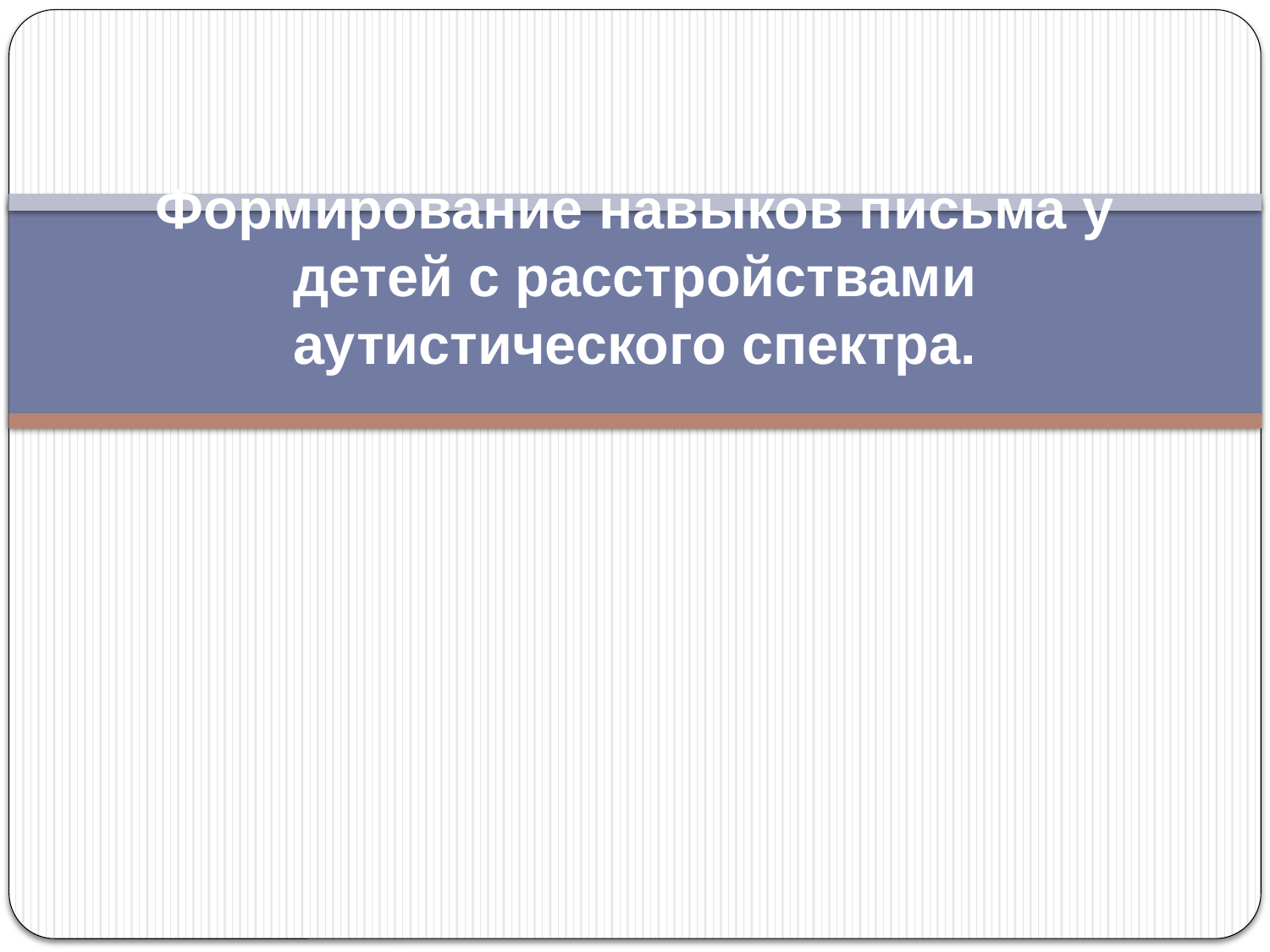

# Формирование навыков письма у детей с расстройствами аутистического спектра.